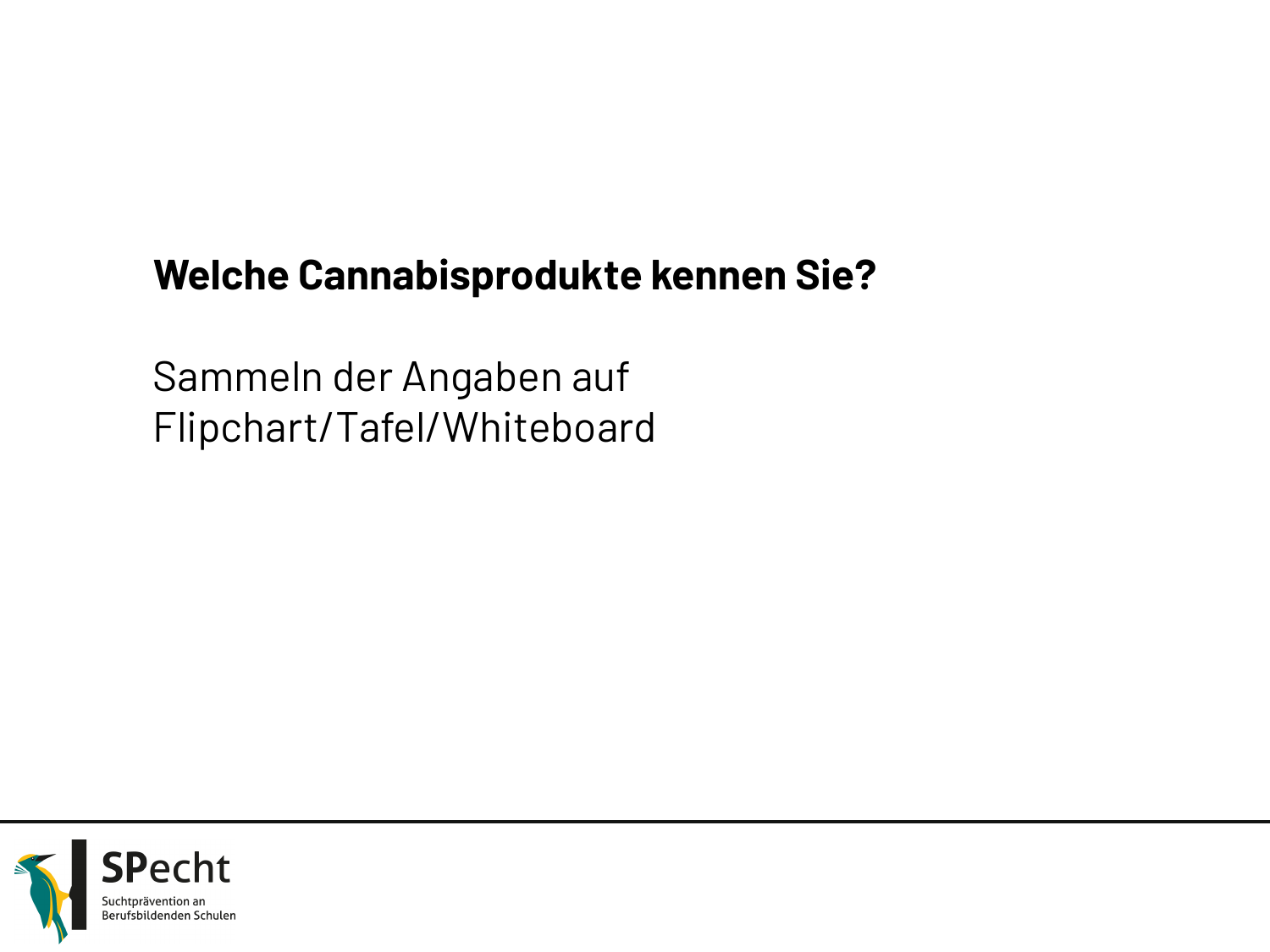

Welche Cannabisprodukte kennen Sie?

Sammeln der Angaben auf Flipchart/Tafel/Whiteboard